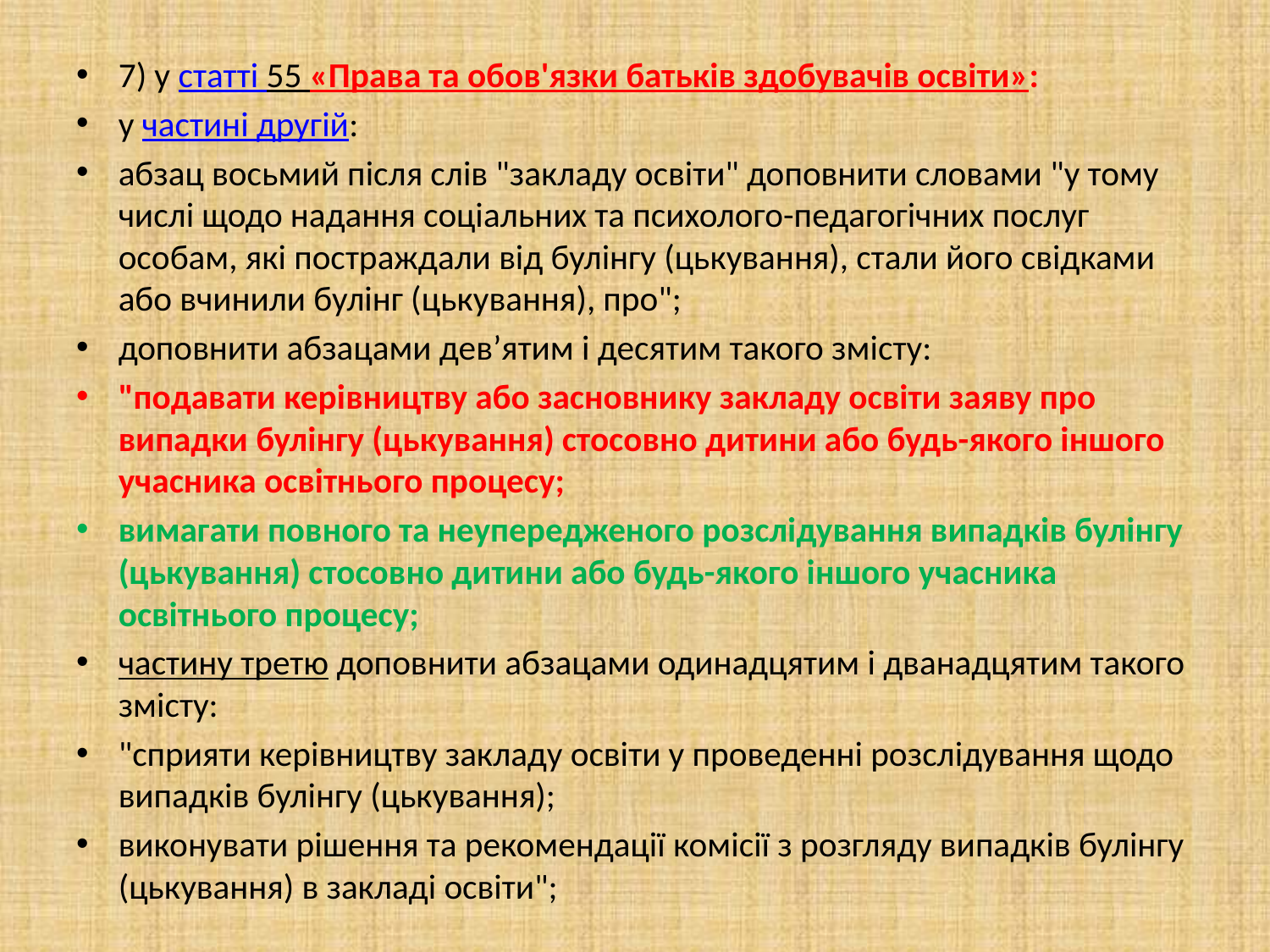

7) у статті 55 «Права та обов'язки батьків здобувачів освіти»:
у частині другій:
абзац восьмий після слів "закладу освіти" доповнити словами "у тому числі щодо надання соціальних та психолого-педагогічних послуг особам, які постраждали від булінгу (цькування), стали його свідками або вчинили булінг (цькування), про";
доповнити абзацами дев’ятим і десятим такого змісту:
"подавати керівництву або засновнику закладу освіти заяву про випадки булінгу (цькування) стосовно дитини або будь-якого іншого учасника освітнього процесу;
вимагати повного та неупередженого розслідування випадків булінгу (цькування) стосовно дитини або будь-якого іншого учасника освітнього процесу;
частину третю доповнити абзацами одинадцятим і дванадцятим такого змісту:
"сприяти керівництву закладу освіти у проведенні розслідування щодо випадків булінгу (цькування);
виконувати рішення та рекомендації комісії з розгляду випадків булінгу (цькування) в закладі освіти";